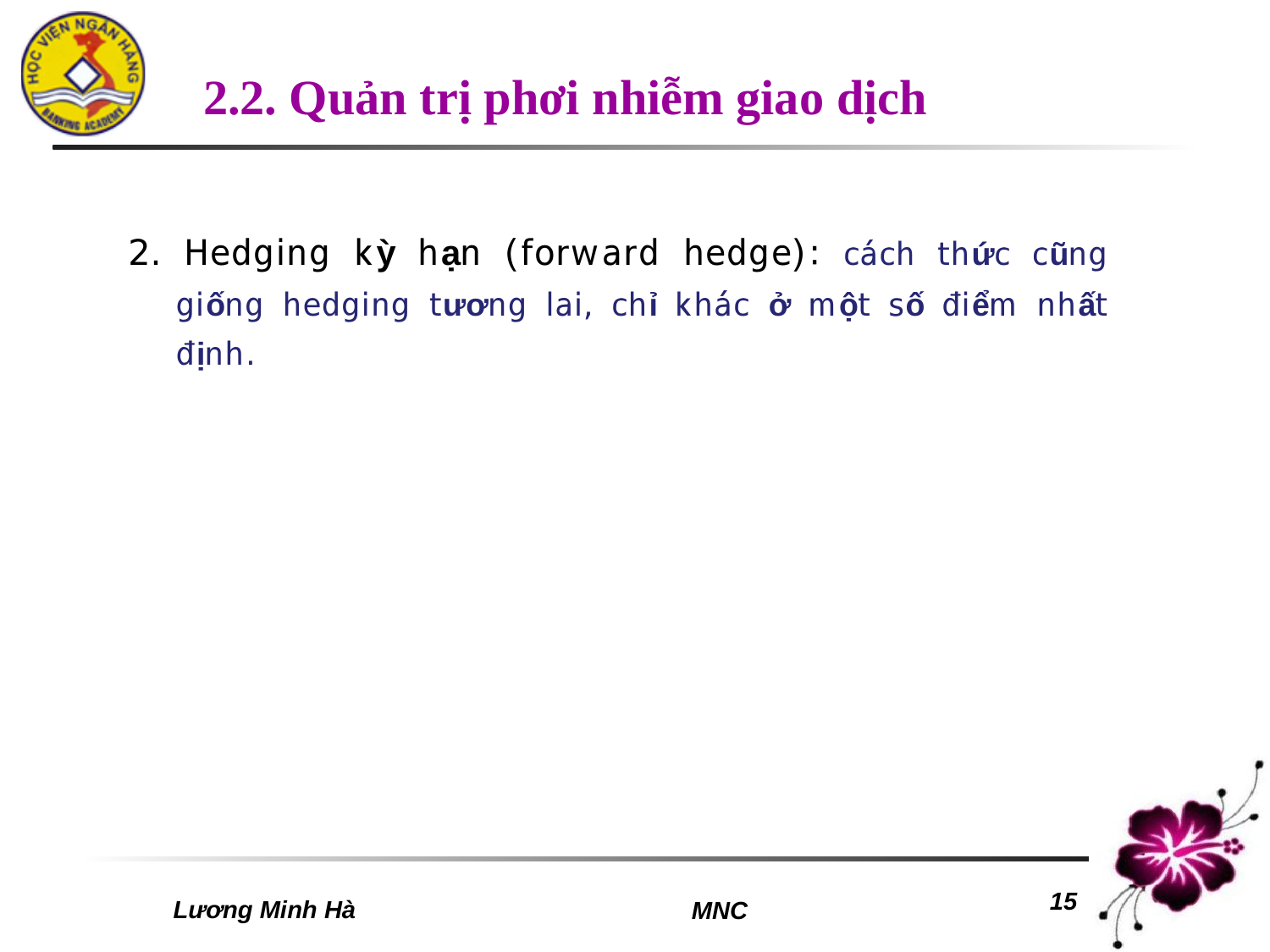

# 2.2. Quản trị phơi nhiễm giao dịch
2. Hedging kỳ hạn (forward hedge): cách thức cũng giống hedging tương lai, chỉ khác ở một số điểm nhất định.
Lương Minh Hà